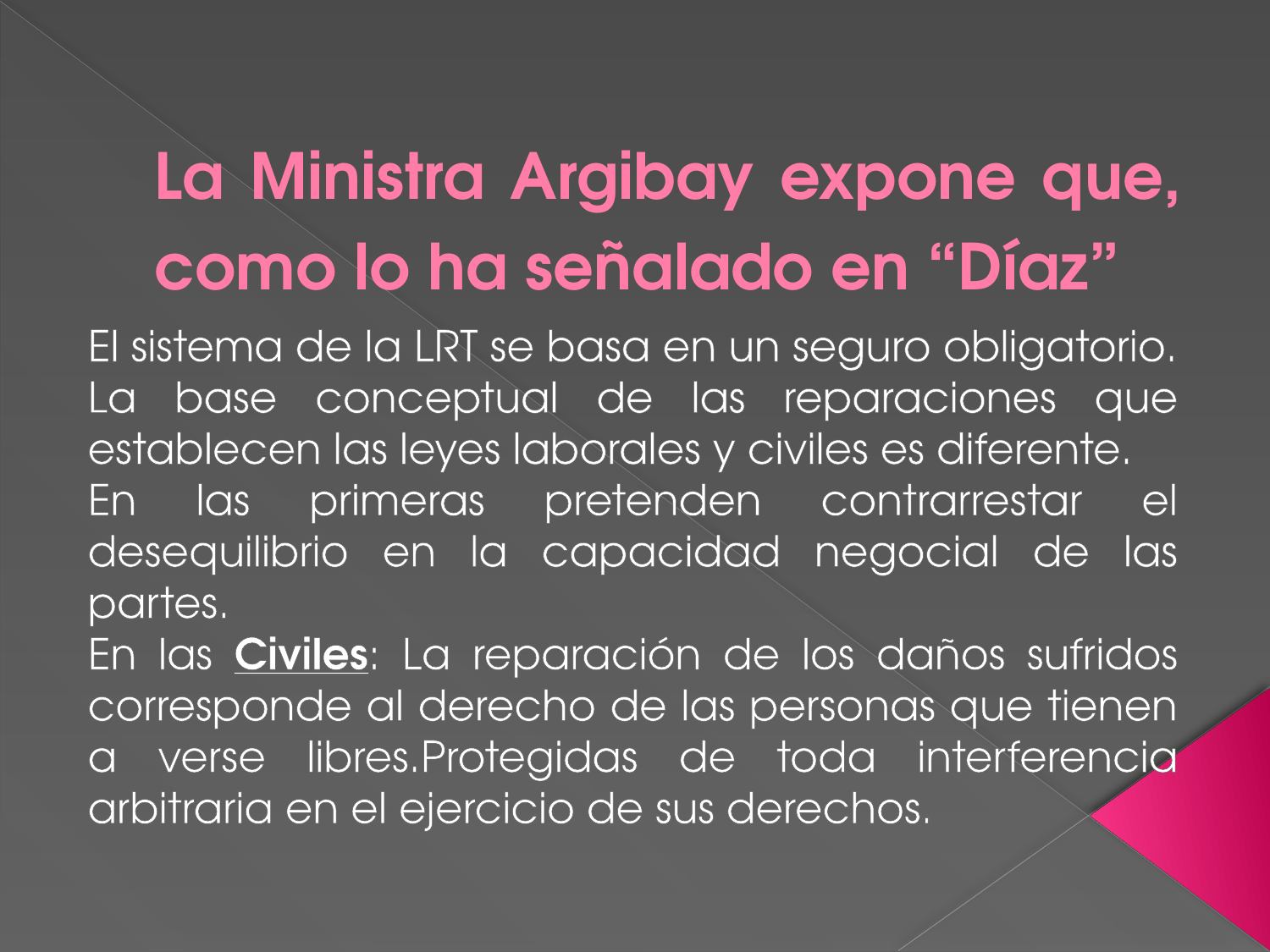

# La Ministra Argibay expone que, como lo ha señalado en “Díaz”
El sistema de la LRT se basa en un seguro obligatorio. La base conceptual de las reparaciones que establecen las leyes laborales y civiles es diferente.
En las primeras pretenden contrarrestar el desequilibrio en la capacidad negocial de las partes.
En las Civiles: La reparación de los daños sufridos corresponde al derecho de las personas que tienen a verse libres.Protegidas de toda interferencia arbitraria en el ejercicio de sus derechos.